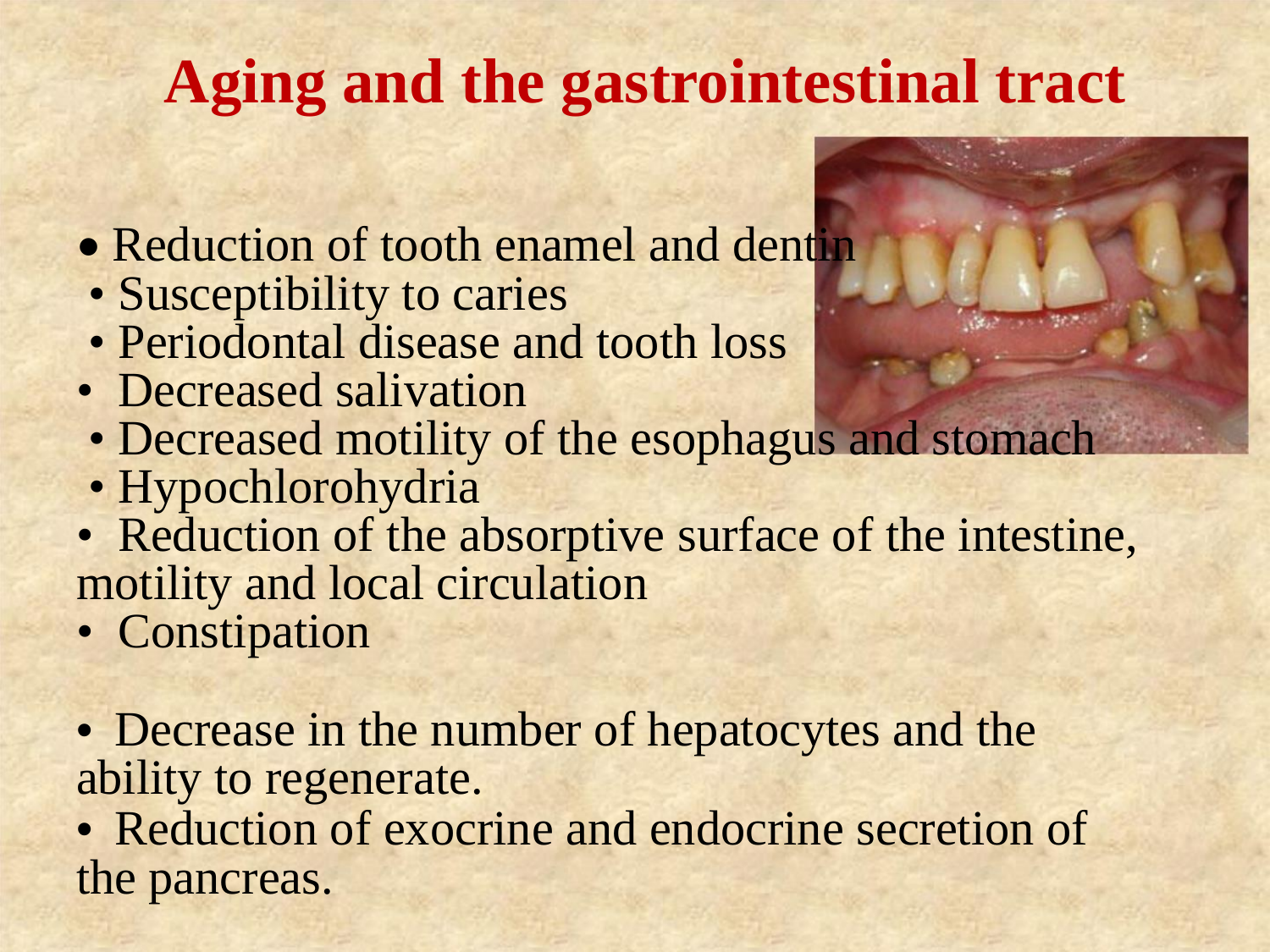

Aging and the gastrointestinal tract
• Reduction of tooth enamel and dentin
 • Susceptibility to caries
 • Periodontal disease and tooth loss
•  Decreased salivation
 • Decreased motility of the esophagus and stomach
 • Hypochlorohydria
•  Reduction of the absorptive surface of the intestine, motility and local circulation
•  Constipation
•  Decrease in the number of hepatocytes and the ability to regenerate.

•  Reduction of exocrine and endocrine secretion of the pancreas.